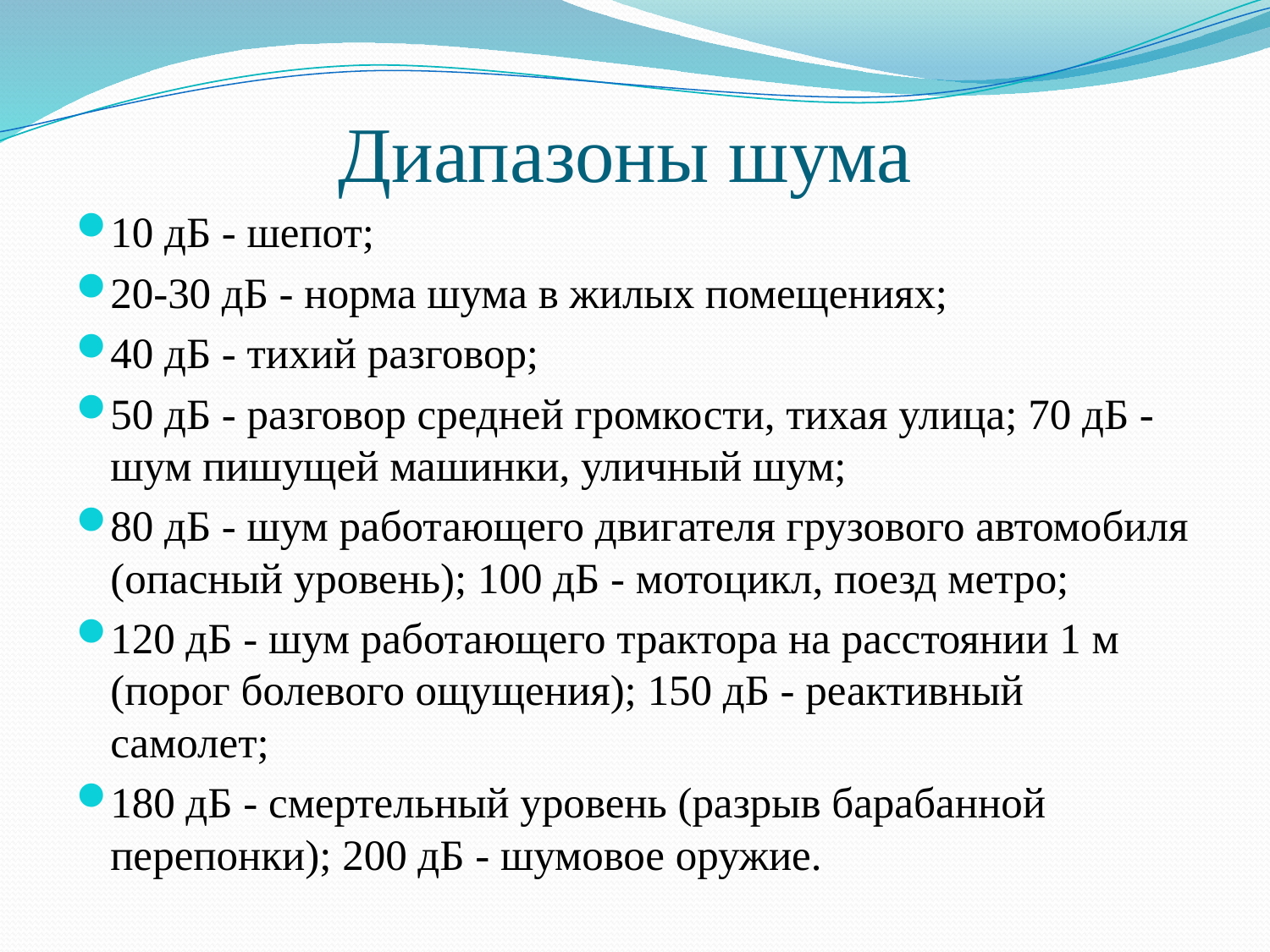

# Диапазоны шума
10 дБ - шепот;
20-30 дБ - норма шума в жилых помещениях;
40 дБ - тихий разговор;
50 дБ - разговор средней громкости, тихая улица; 70 дБ - шум пишущей машинки, уличный шум;
80 дБ - шум работающего двигателя грузового автомобиля (опасный уровень); 100 дБ - мотоцикл, поезд метро;
120 дБ - шум работающего трактора на расстоянии 1 м (порог болевого ощущения); 150 дБ - реактивный самолет;
180 дБ - смертельный уровень (разрыв барабанной перепонки); 200 дБ - шумовое оружие.